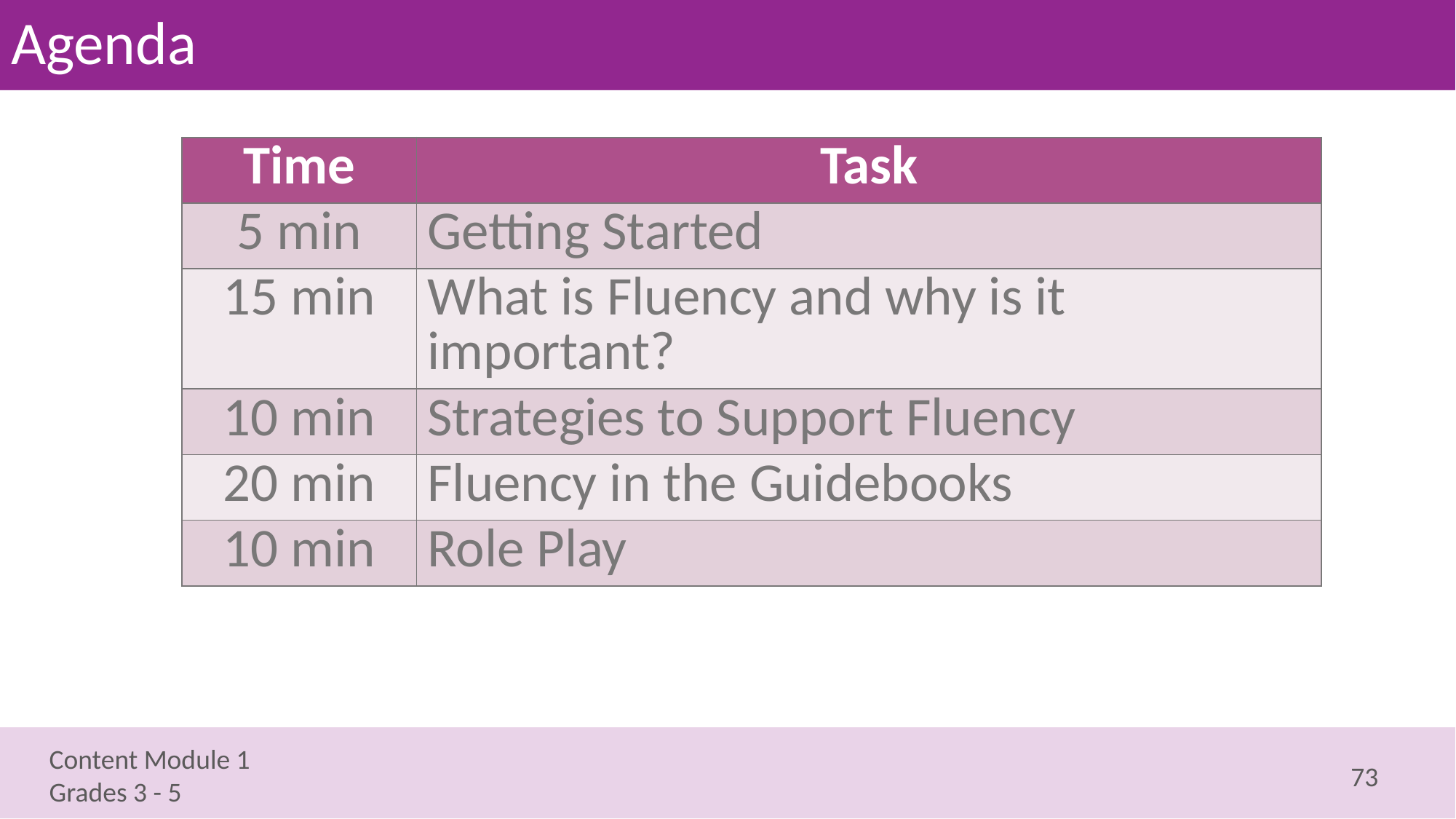

# Agenda
| Time | Task |
| --- | --- |
| 5 min | Getting Started |
| 15 min | What is Fluency and why is it important? |
| 10 min | Strategies to Support Fluency |
| 20 min | Fluency in the Guidebooks |
| 10 min | Role Play |
73